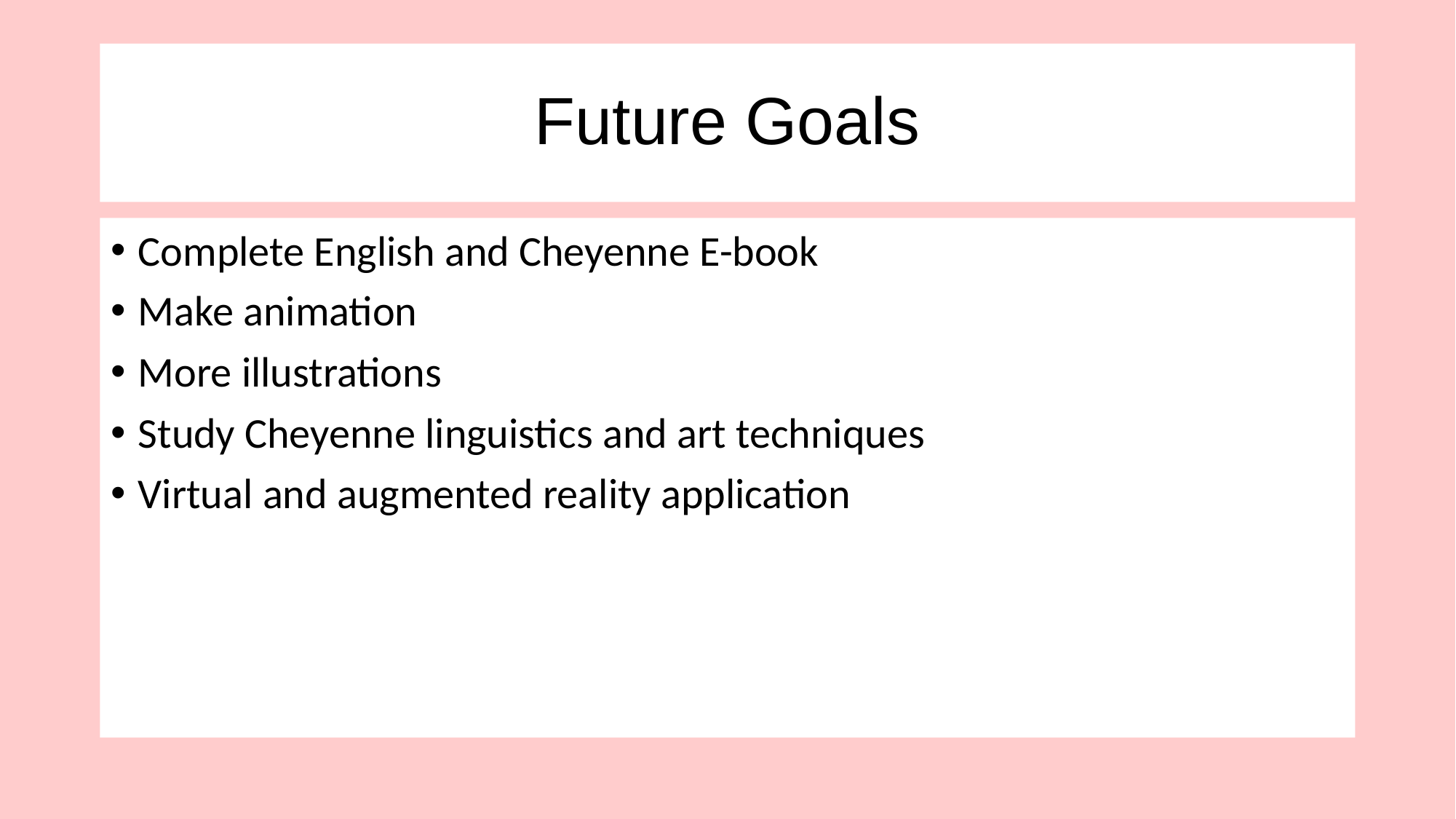

# Future Goals
Complete English and Cheyenne E-book
Make animation
More illustrations
Study Cheyenne linguistics and art techniques
Virtual and augmented reality application